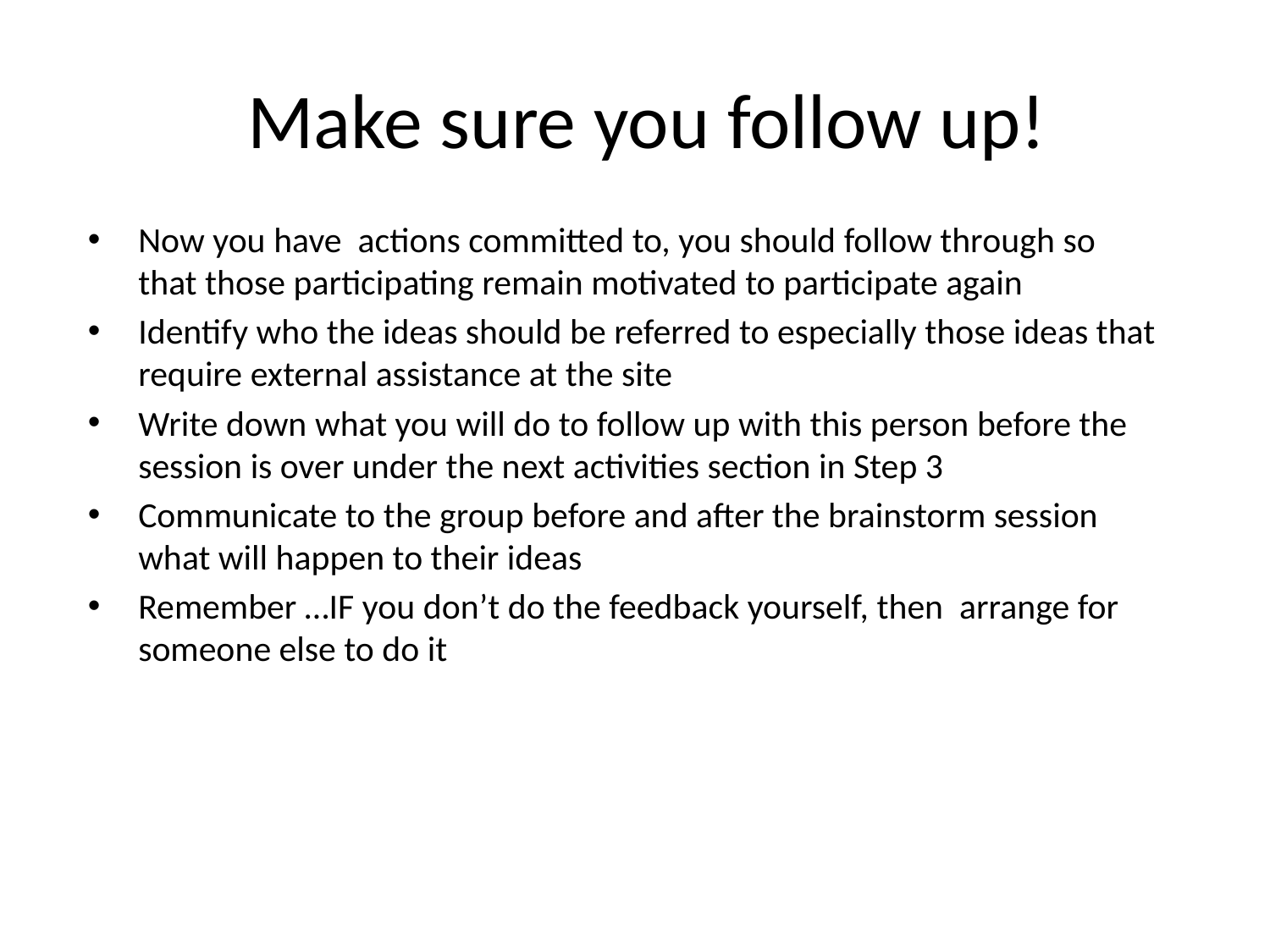

# Make sure you follow up!
Now you have  actions committed to, you should follow through so that those participating remain motivated to participate again
Identify who the ideas should be referred to especially those ideas that require external assistance at the site
Write down what you will do to follow up with this person before the session is over under the next activities section in Step 3
Communicate to the group before and after the brainstorm session what will happen to their ideas
Remember …IF you don’t do the feedback yourself, then  arrange for someone else to do it